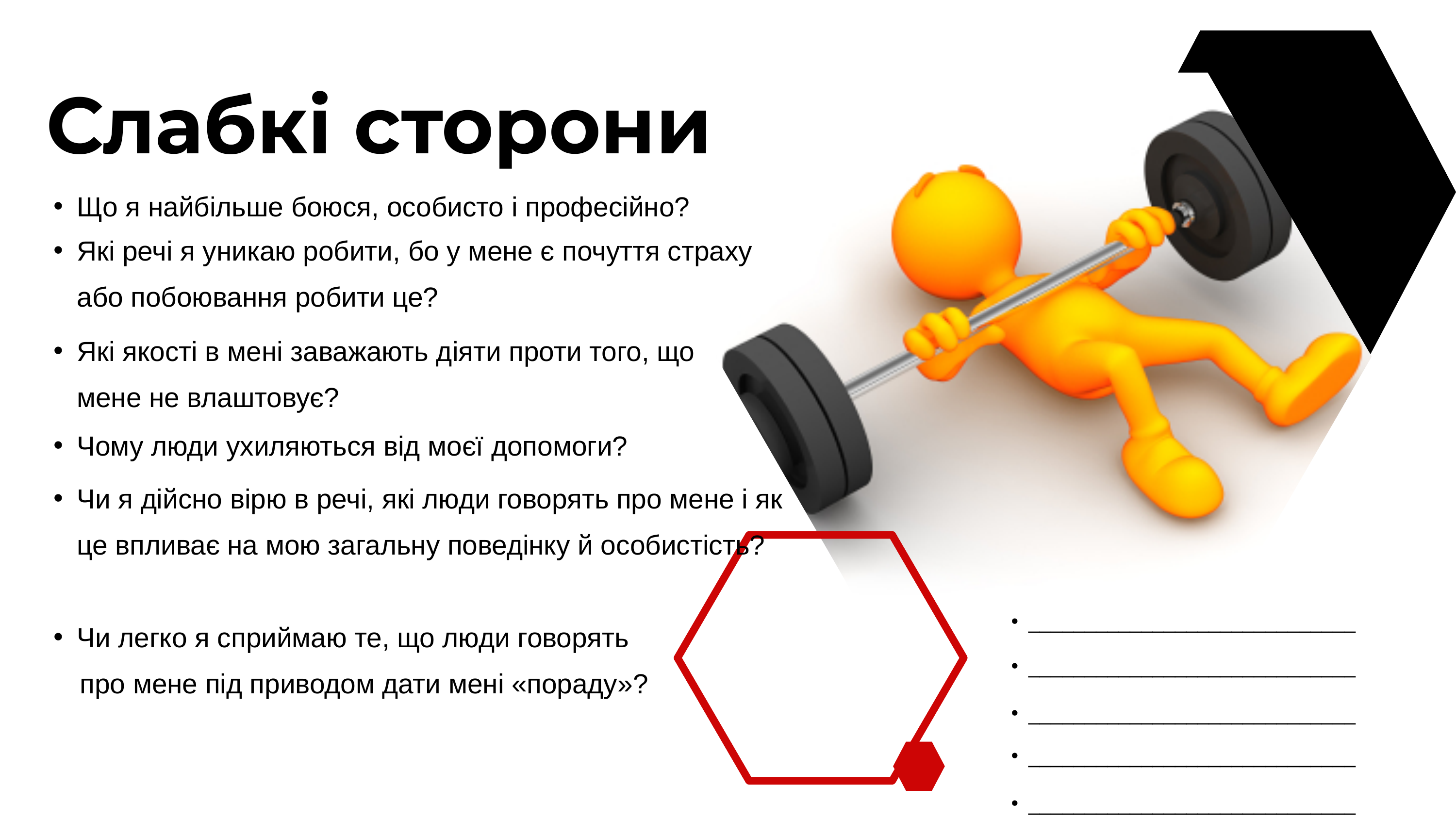

Слабкі сторони

Що я найбільше боюся, особисто і професійно?
Які речі я уникаю робити, бо у мене є почуття страху або побоювання робити це?
Які якості в мені заважають діяти проти того, що мене не влаштовує?
Чому люди ухиляються від моєї допомоги?
Чи я дійсно вірю в речі, які люди говорять про мене і як це впливає на мою загальну поведінку й особистість?

_____________________________
Чи легко я сприймаю те, що люди говорять
про мене під приводом дати мені «пораду»?
_____________________________
_____________________________
_____________________________

_____________________________